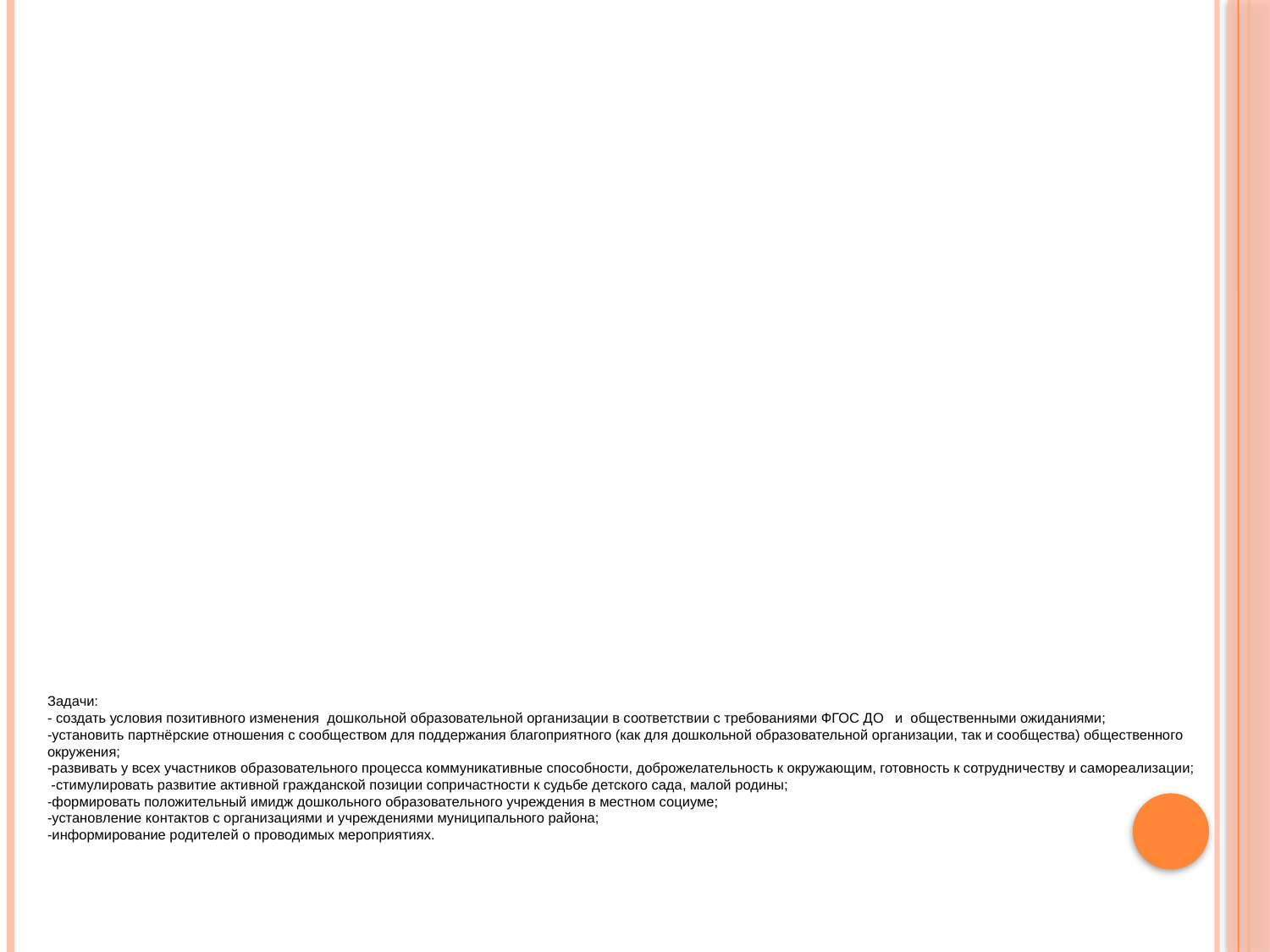

# Задачи: - создать условия позитивного изменения  дошкольной образовательной организации в соответствии с требованиями ФГОС ДО   и  общественными ожиданиями; -установить партнёрские отношения с сообществом для поддержания благоприятного (как для дошкольной образовательной организации, так и сообщества) общественного окружения; -развивать у всех участников образовательного процесса коммуникативные способности, доброжелательность к окружающим, готовность к сотрудничеству и самореализации; -стимулировать развитие активной гражданской позиции сопричастности к судьбе детского сада, малой родины; -формировать положительный имидж дошкольного образовательного учреждения в местном социуме; -установление контактов с организациями и учреждениями муниципального района; -информирование родителей о проводимых мероприятиях.